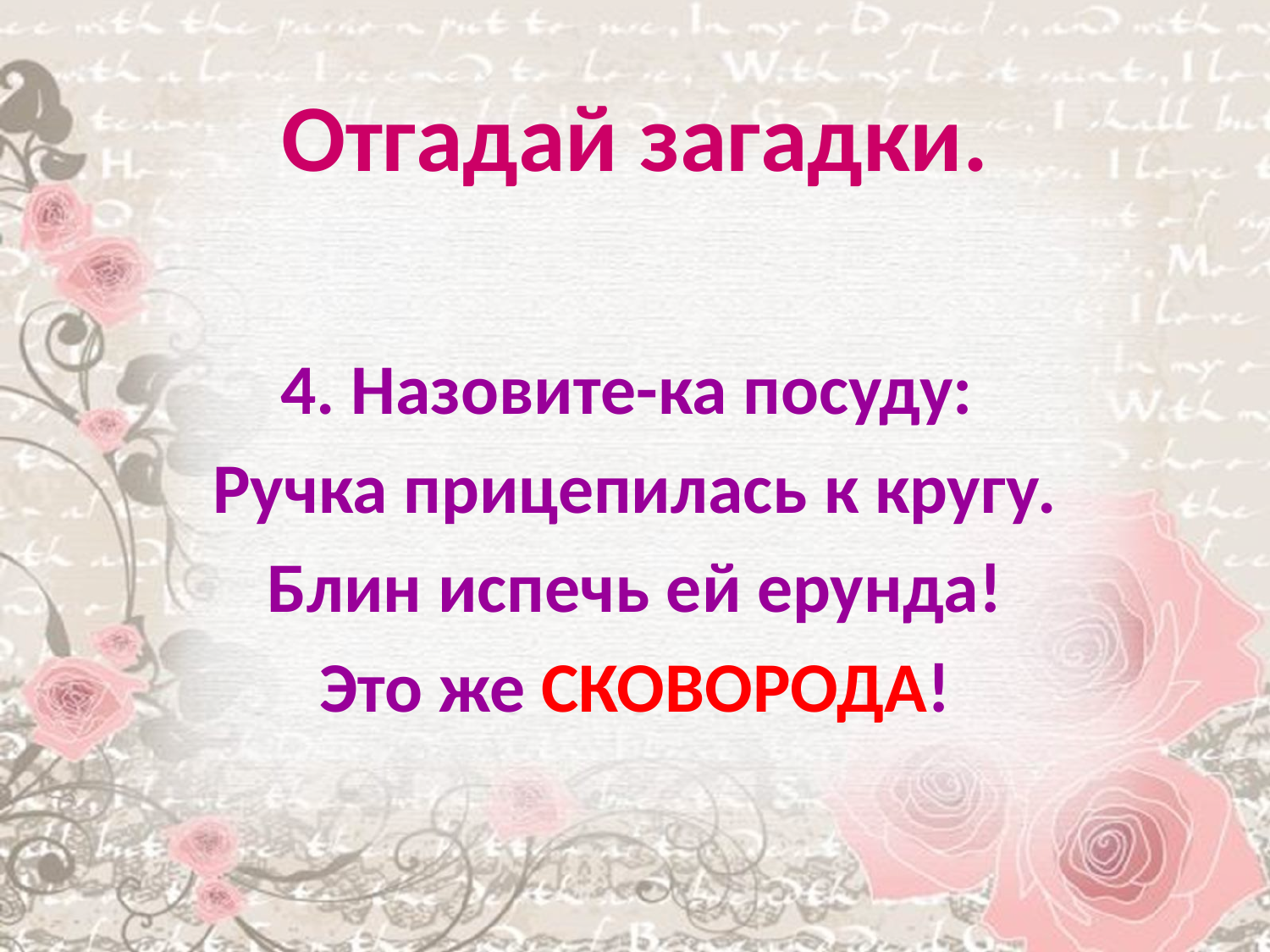

# Отгадай загадки.
4. Назовите-ка посуду:
Ручка прицепилась к кругу.
Блин испечь ей ерунда!
Это же СКОВОРОДА!